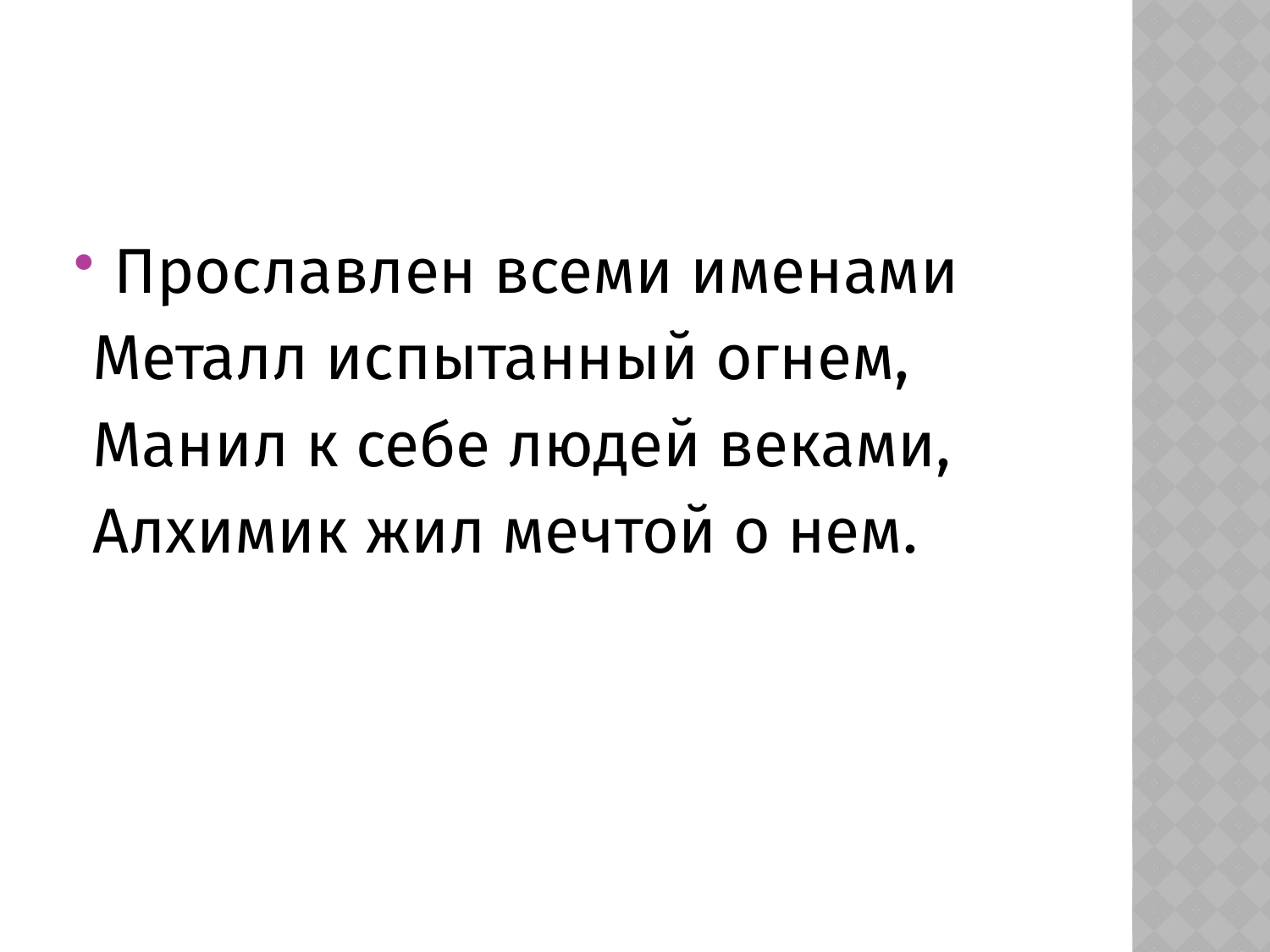

#
Прославлен всеми именами
 Металл испытанный огнем,
 Манил к себе людей веками,
 Алхимик жил мечтой о нем.